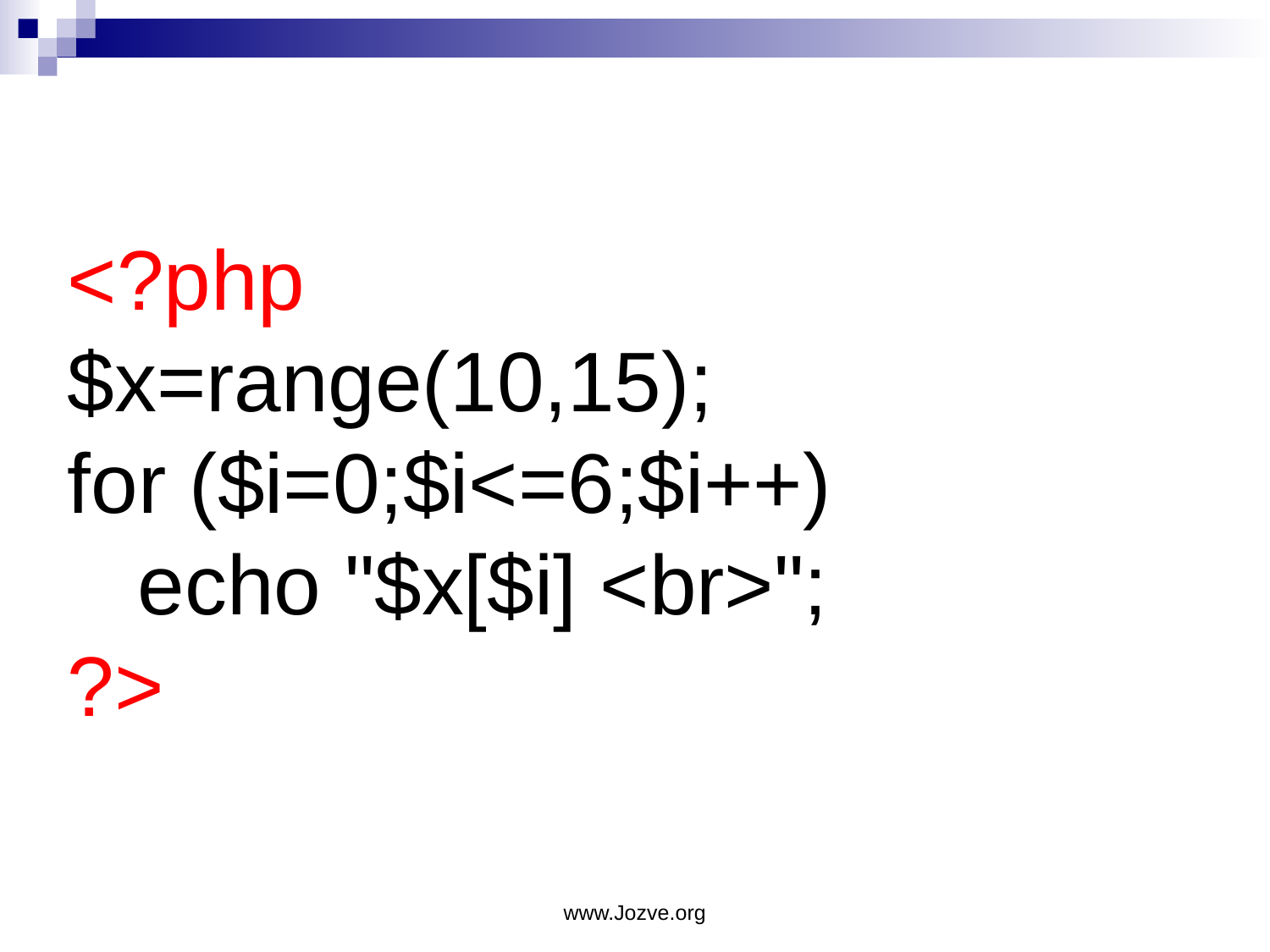

# <?php $x=range(10,15); for ($i=0;$i<=6;$i++) echo "$x[$i] <br>"; ?>
www.Jozve.org